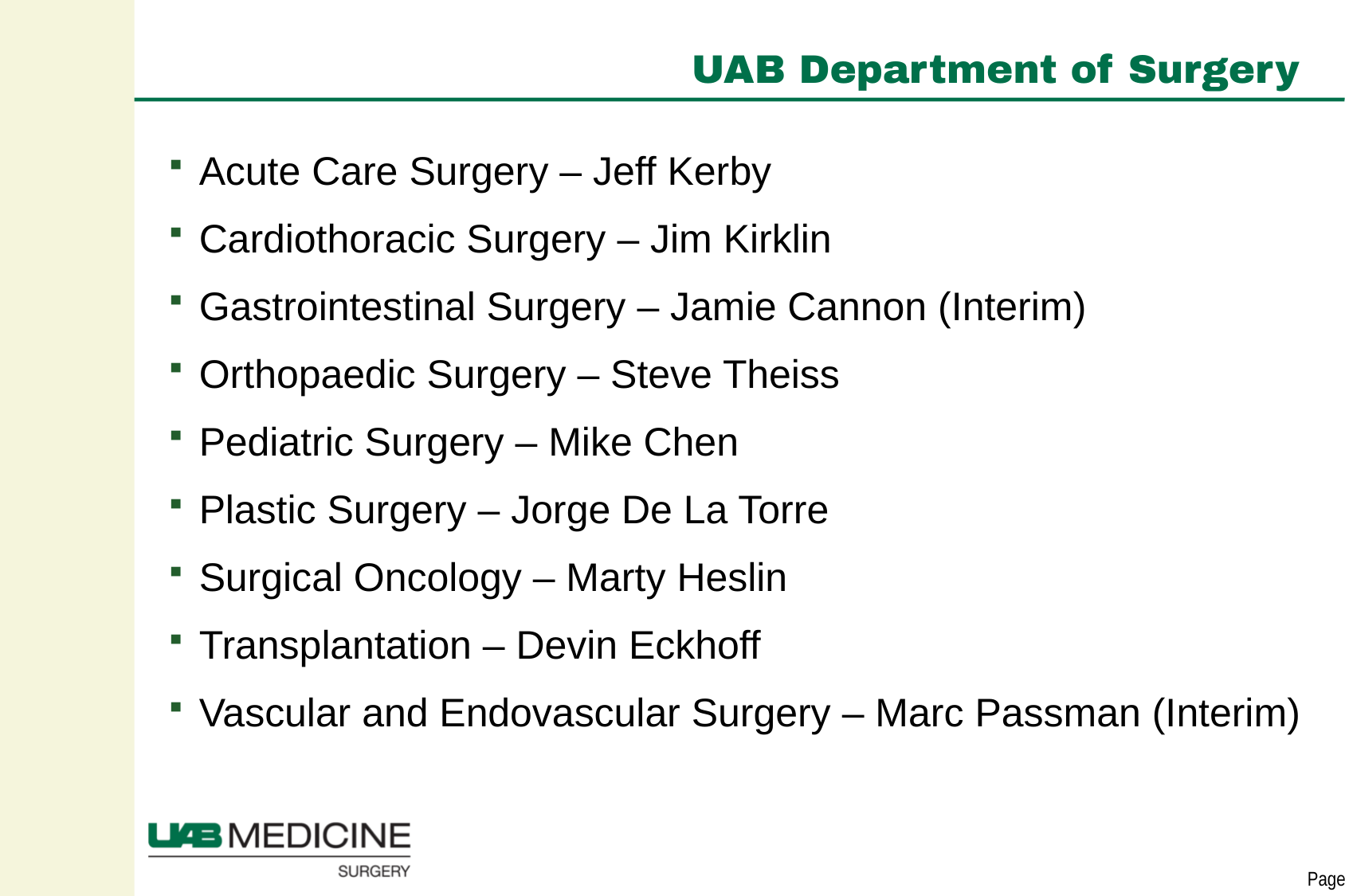

# UAB Department of Surgery
Acute Care Surgery – Jeff Kerby
Cardiothoracic Surgery – Jim Kirklin
Gastrointestinal Surgery – Jamie Cannon (Interim)
Orthopaedic Surgery – Steve Theiss
Pediatric Surgery – Mike Chen
Plastic Surgery – Jorge De La Torre
Surgical Oncology – Marty Heslin
Transplantation – Devin Eckhoff
Vascular and Endovascular Surgery – Marc Passman (Interim)